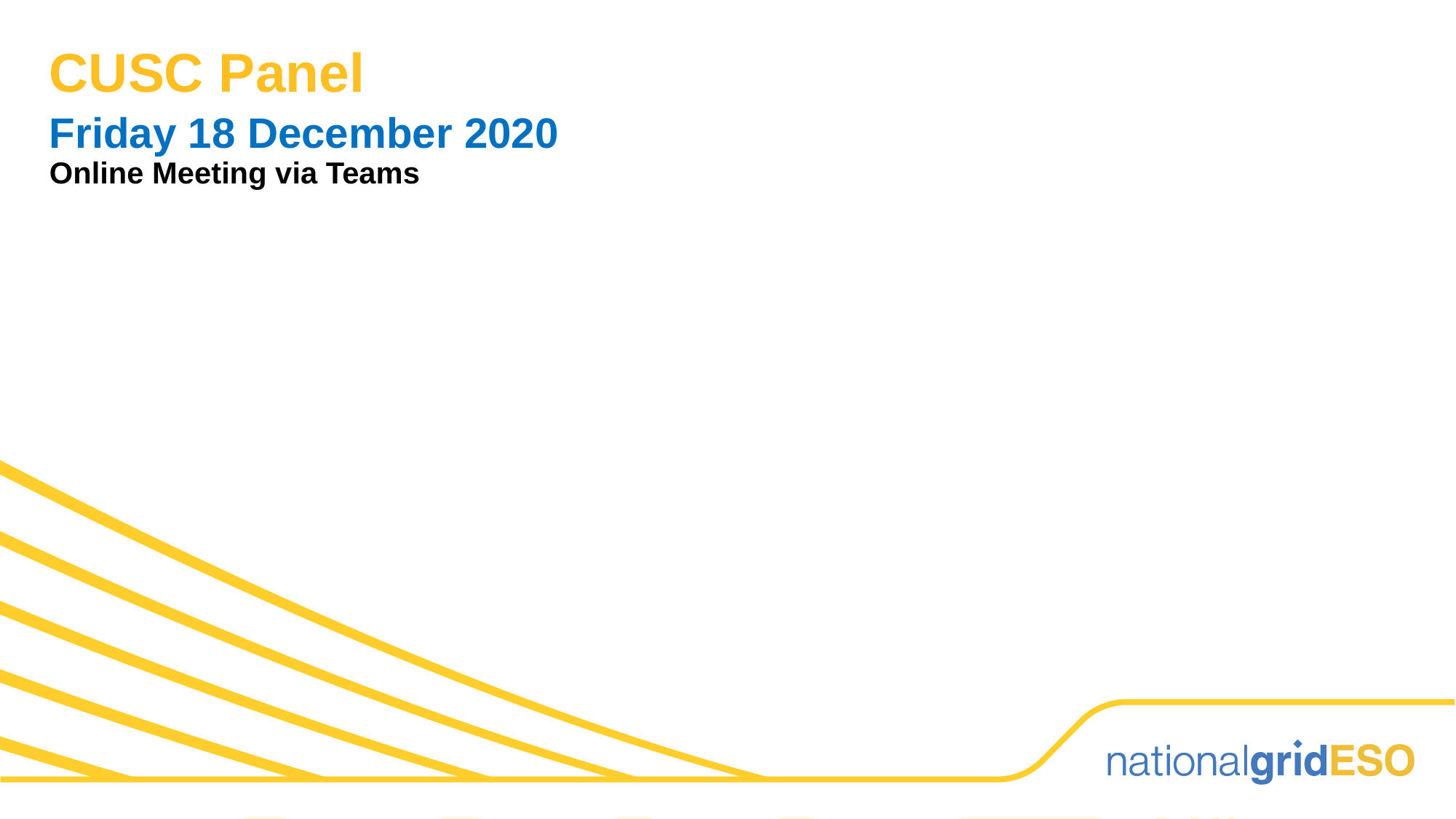

CUSC Panel
# Friday 18 December 2020
Online Meeting via Teams